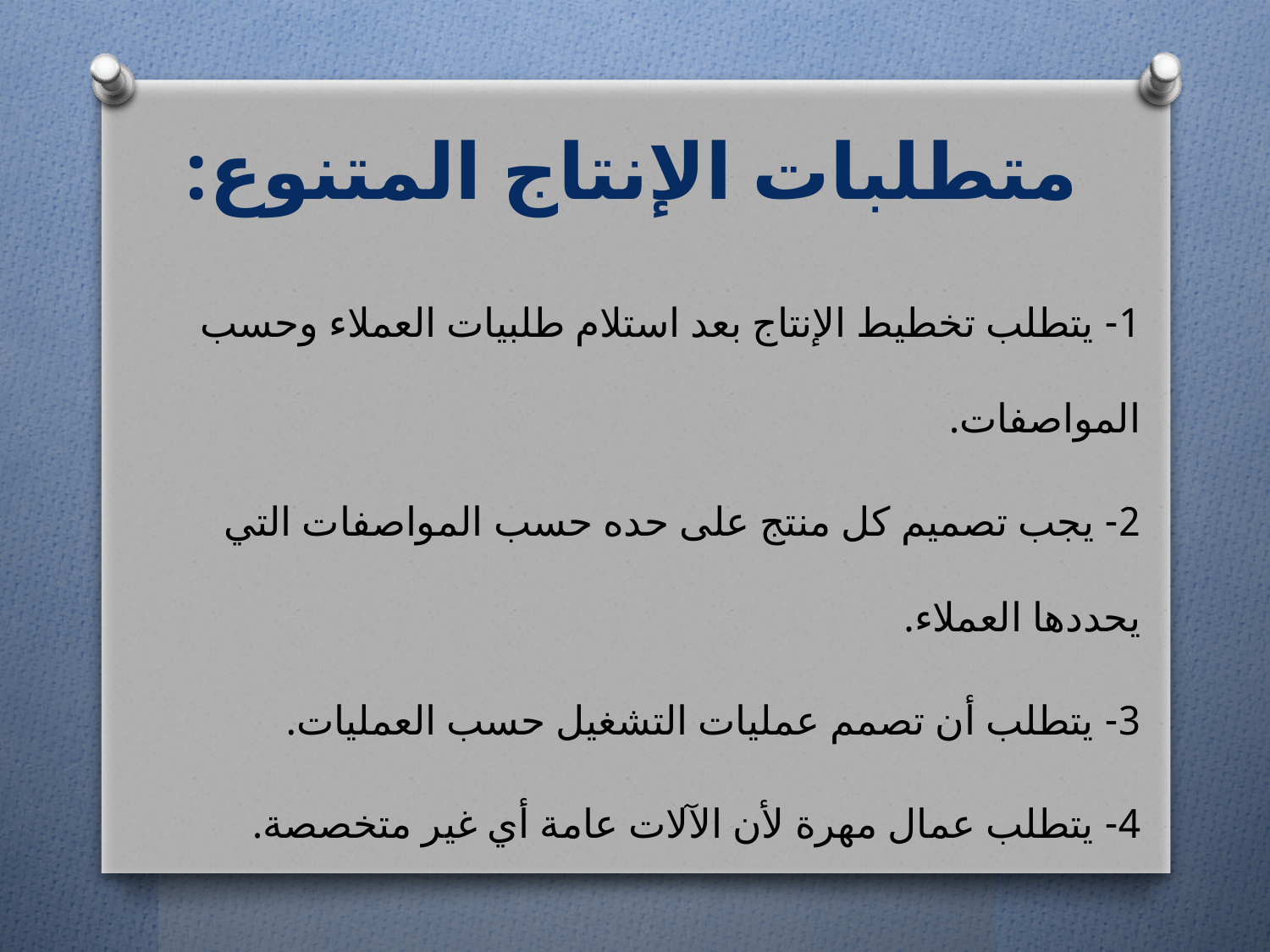

# متطلبات الإنتاج المتنوع:
1- يتطلب تخطيط الإنتاج بعد استلام طلبيات العملاء وحسب المواصفات.
2- يجب تصميم كل منتج على حده حسب المواصفات التي يحددها العملاء.
3- يتطلب أن تصمم عمليات التشغيل حسب العمليات.
4- يتطلب عمال مهرة لأن الآلات عامة أي غير متخصصة.